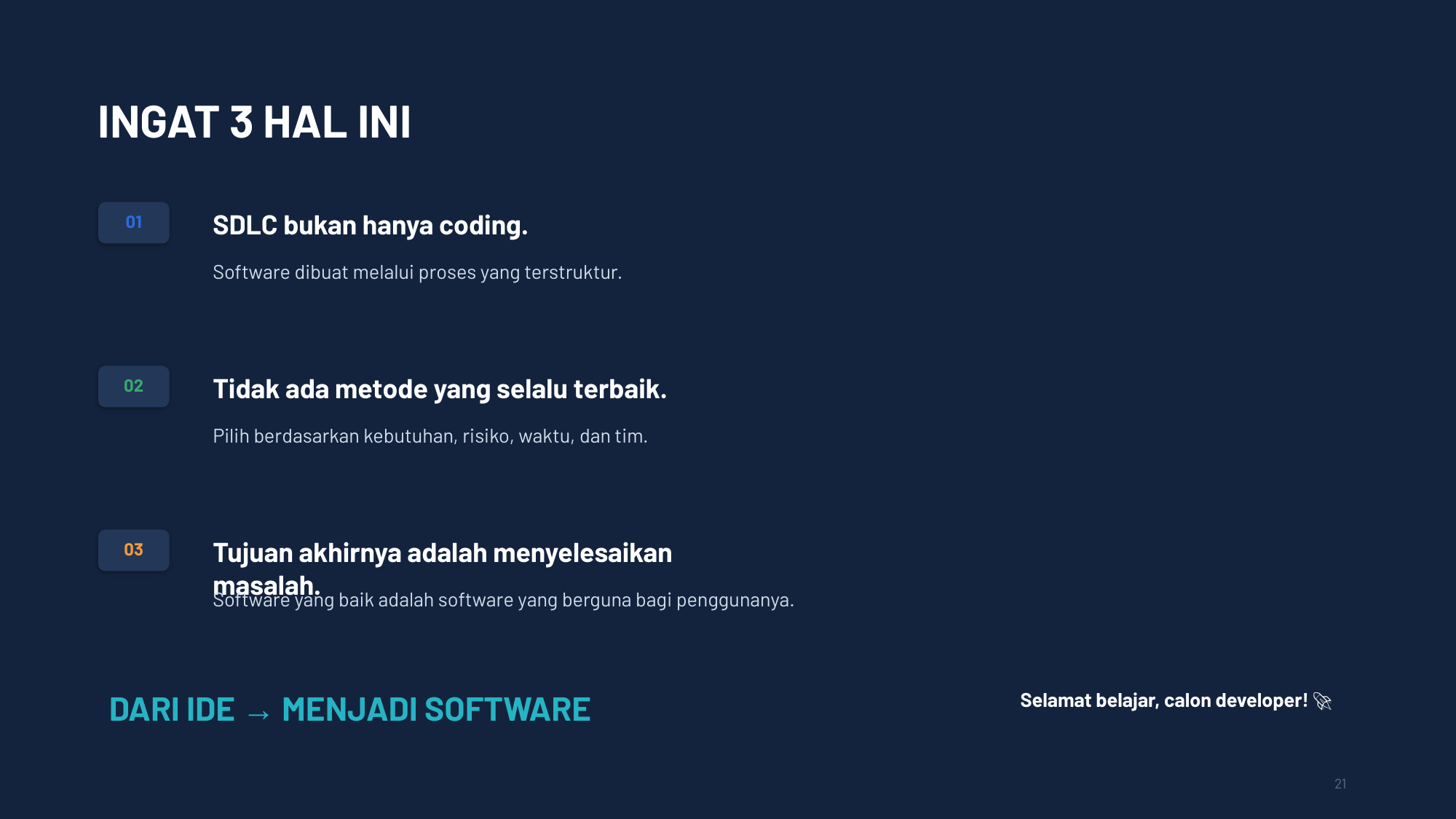

INGAT 3 HAL INI

SDLC bukan hanya coding.
01
Software dibuat melalui proses yang terstruktur.

Tidak ada metode yang selalu terbaik.
02
Pilih berdasarkan kebutuhan, risiko, waktu, dan tim.

Tujuan akhirnya adalah menyelesaikan masalah.
03
Software yang baik adalah software yang berguna bagi penggunanya.
DARI IDE → MENJADI SOFTWARE
Selamat belajar, calon developer! 🚀
21